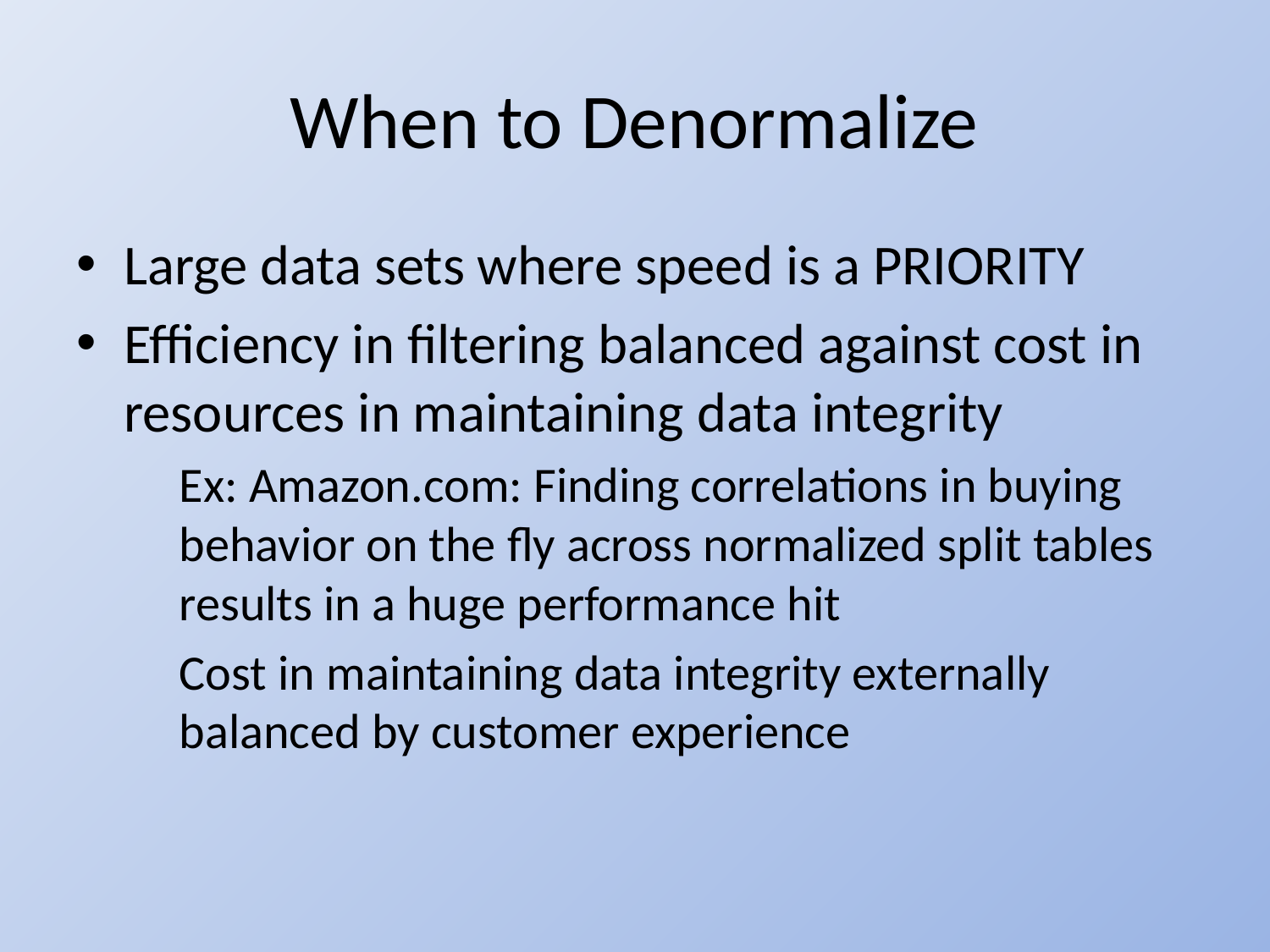

# When to Denormalize
Large data sets where speed is a PRIORITY
Efficiency in filtering balanced against cost in resources in maintaining data integrity
	Ex: Amazon.com: Finding correlations in buying behavior on the fly across normalized split tables results in a huge performance hit
	Cost in maintaining data integrity externally balanced by customer experience